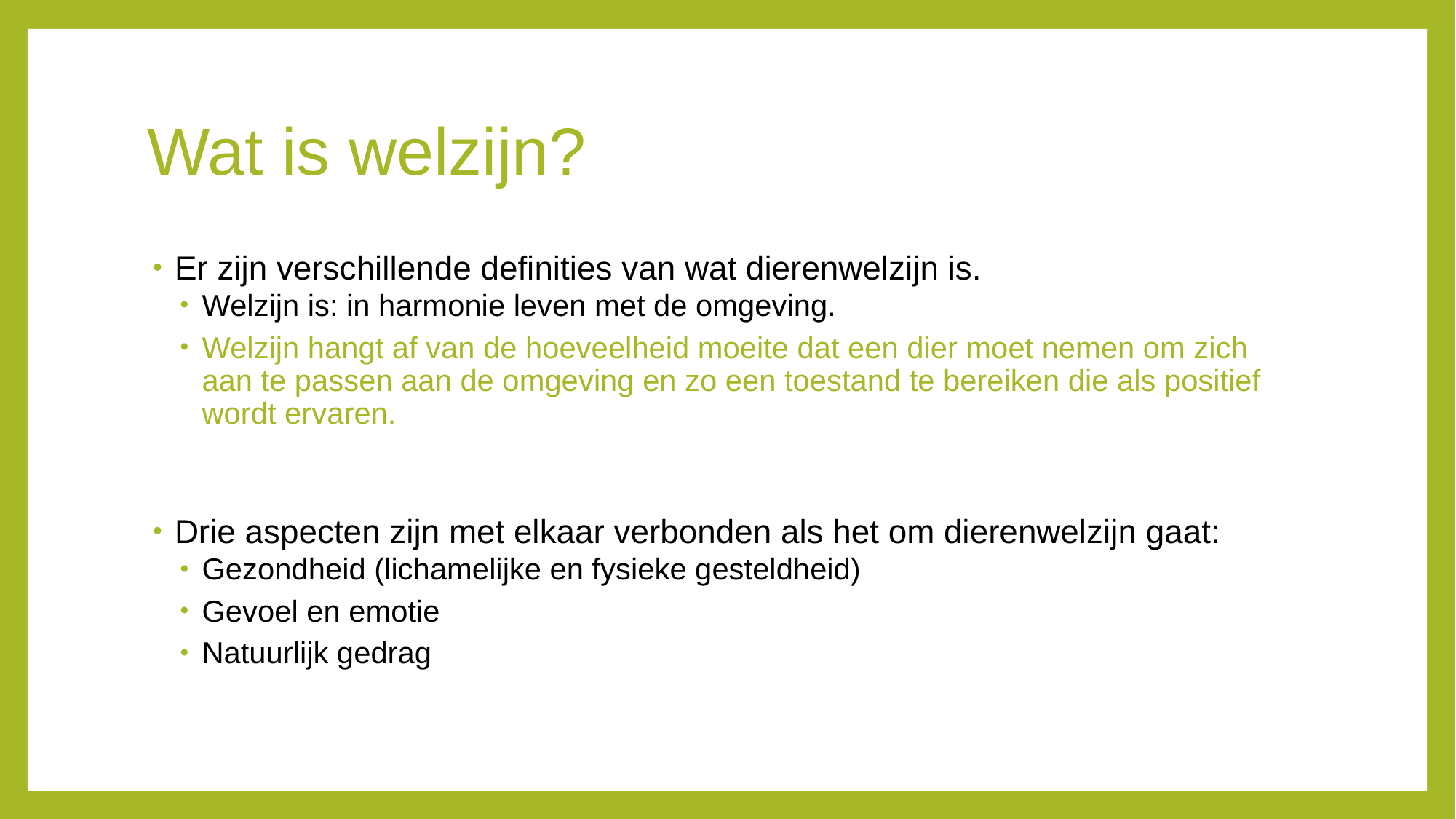

# Wat is welzijn?
Er zijn verschillende definities van wat dierenwelzijn is.
Welzijn is: in harmonie leven met de omgeving.
Welzijn hangt af van de hoeveelheid moeite dat een dier moet nemen om zich aan te passen aan de omgeving en zo een toestand te bereiken die als positief wordt ervaren.

Drie aspecten zijn met elkaar verbonden als het om dierenwelzijn gaat:
Gezondheid (lichamelijke en fysieke gesteldheid)
Gevoel en emotie
Natuurlijk gedrag